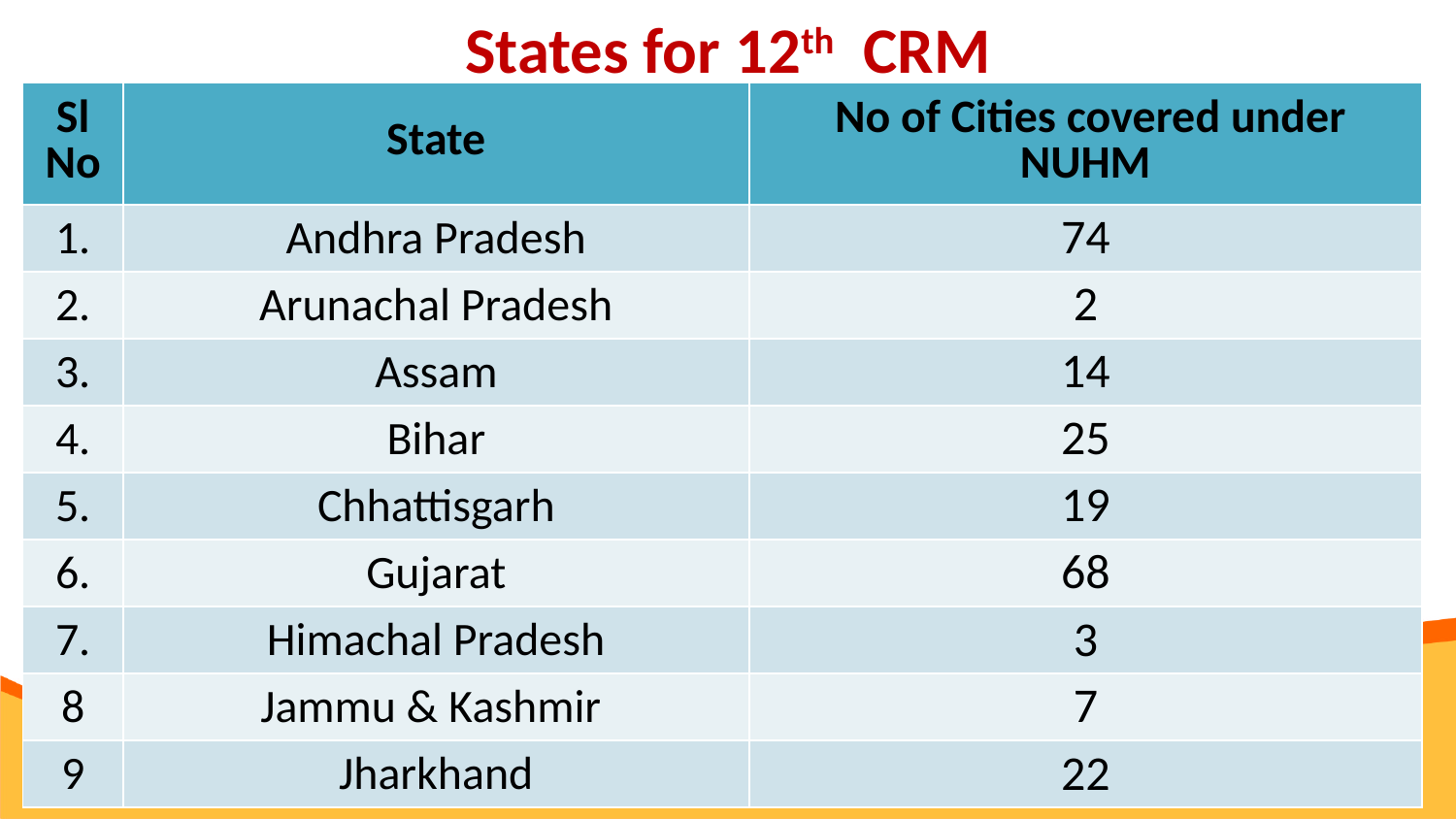

States for 12th  CRM

| Sl No | State | No of Cities covered under NUHM |
| --- | --- | --- |
| 1. | Andhra Pradesh | 74 |
| 2. | Arunachal Pradesh | 2 |
| 3. | Assam | 14 |
| 4. | Bihar | 25 |
| 5. | Chhattisgarh | 19 |
| 6. | Gujarat | 68 |
| 7. | Himachal Pradesh | 3 |
| 8 | Jammu & Kashmir | 7 |
| 9 | Jharkhand | 22 |